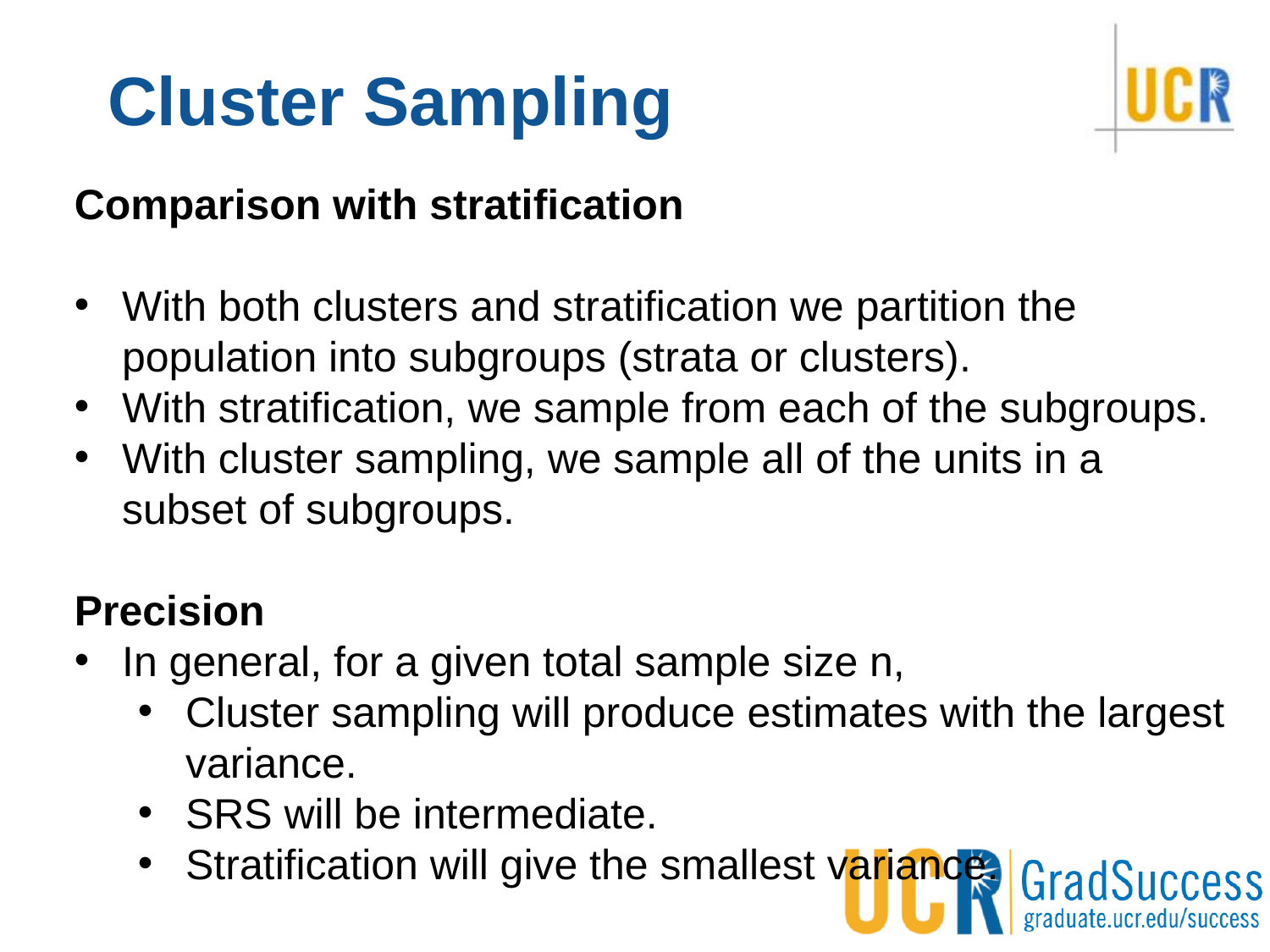

# Cluster Sampling
Comparison with stratification

With both clusters and stratification we partition the population into subgroups (strata or clusters).
With stratification, we sample from each of the subgroups.
With cluster sampling, we sample all of the units in a subset of subgroups.

Precision
In general, for a given total sample size n,
Cluster sampling will produce estimates with the largest variance.
SRS will be intermediate.
Stratification will give the smallest variance.